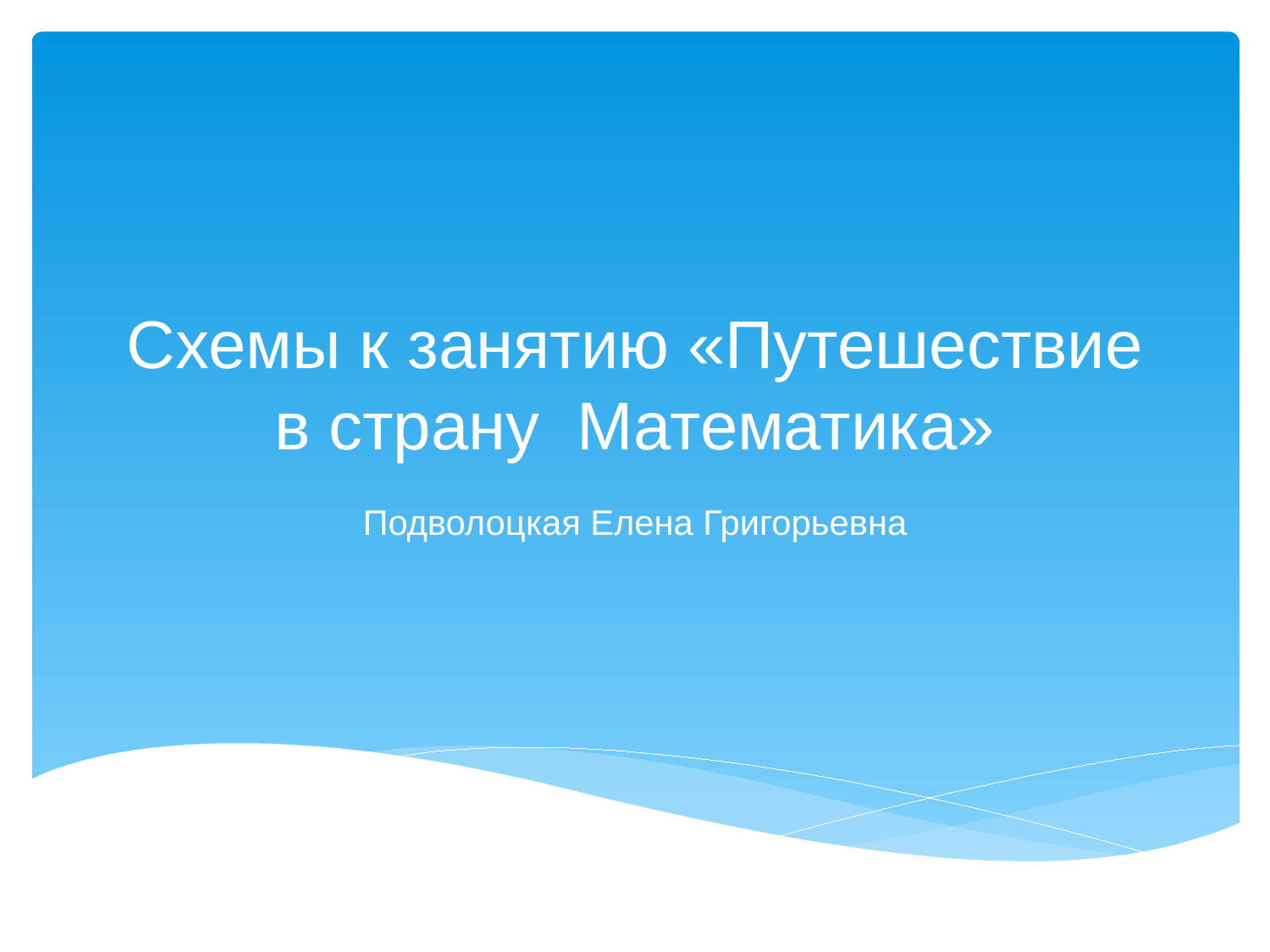

# Схемы к занятию «Путешествие в страну  Математика»
Подволоцкая Елена Григорьевна